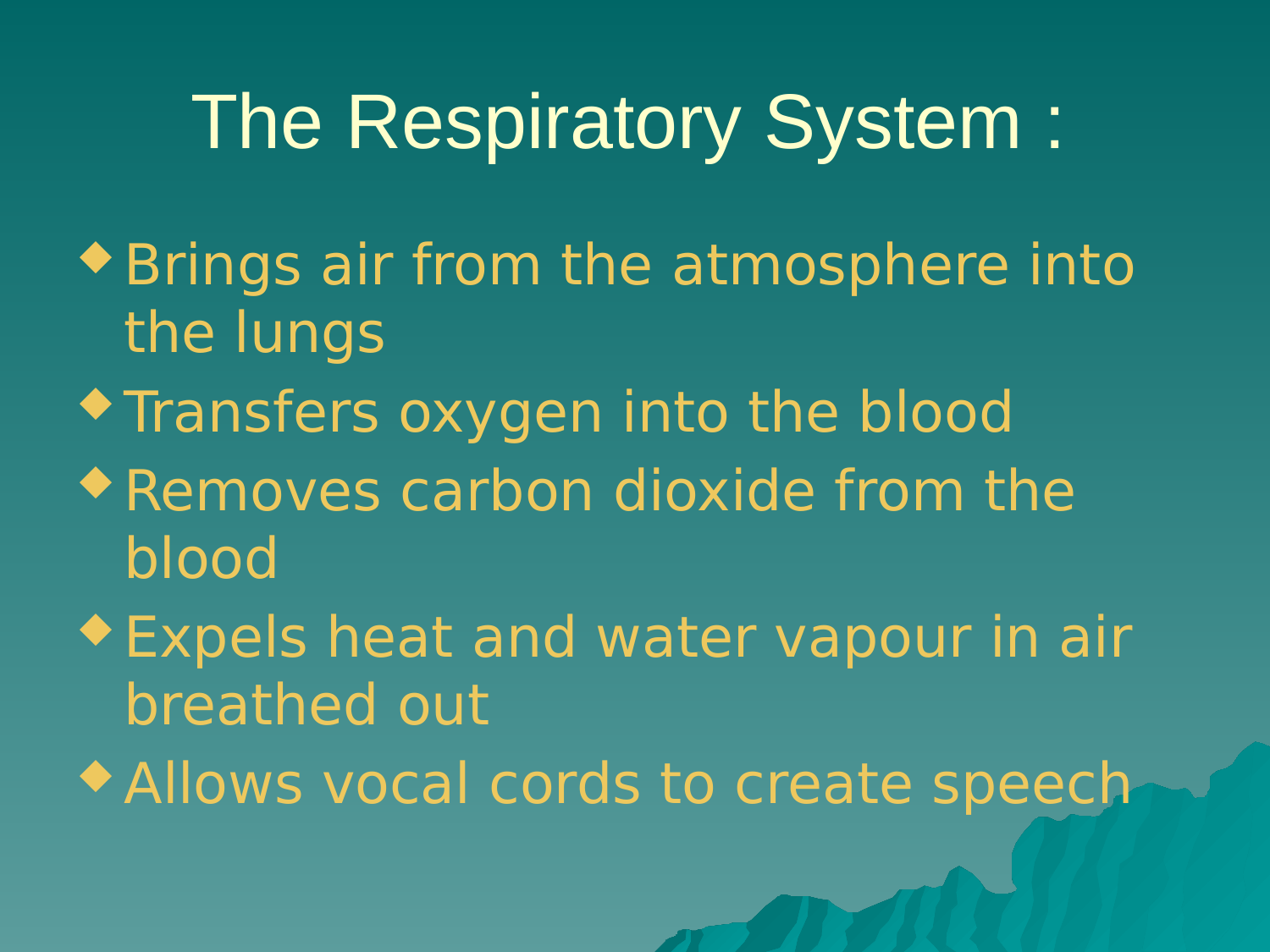

# The Respiratory System :
Brings air from the atmosphere into the lungs
Transfers oxygen into the blood
Removes carbon dioxide from the blood
Expels heat and water vapour in air breathed out
Allows vocal cords to create speech